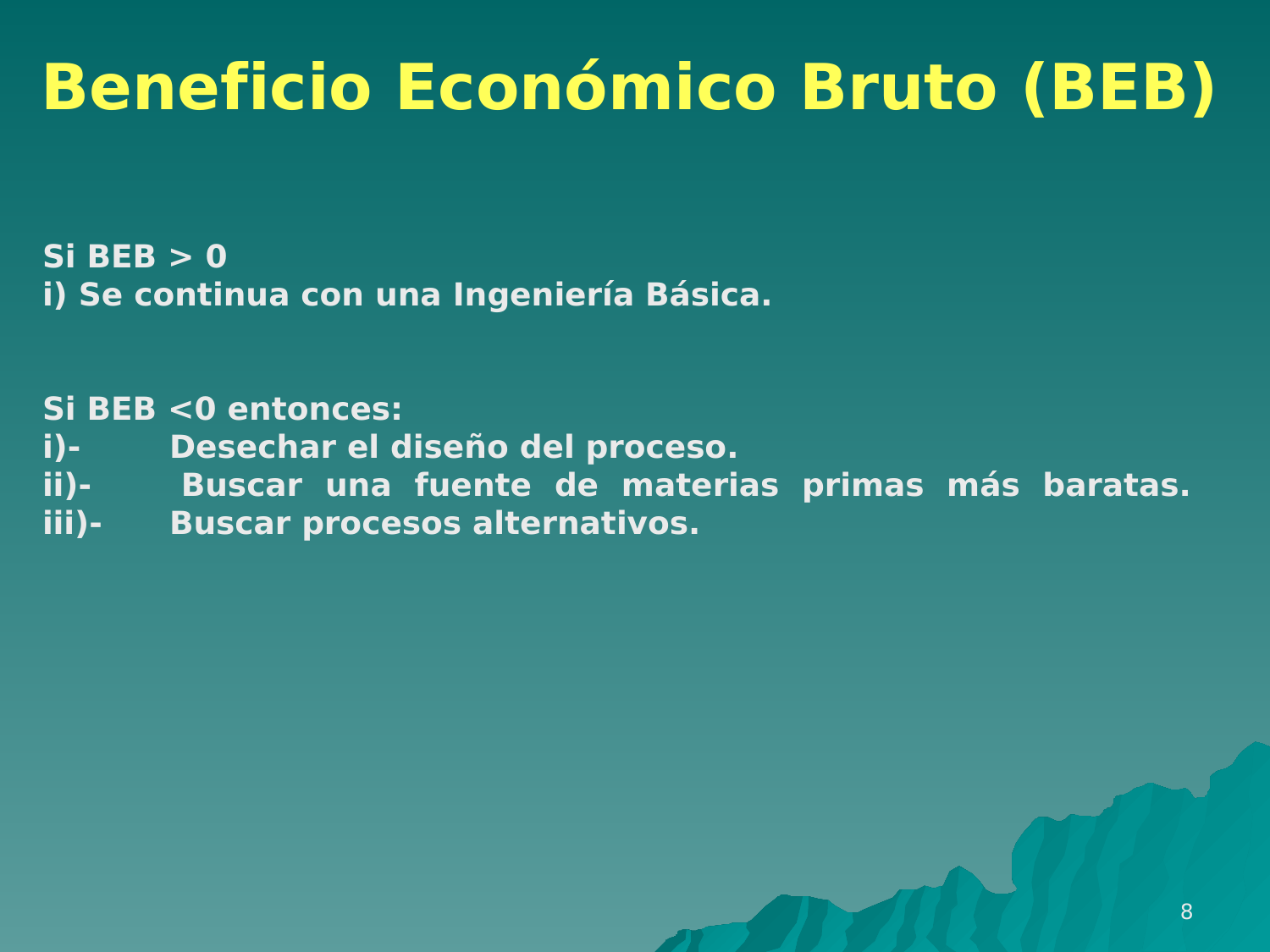

Beneficio Económico Bruto (BEB)
Si BEB > 0
i) Se continua con una Ingeniería Básica.

Si BEB <0 entonces:
i)-	Desechar el diseño del proceso.
ii)- 	Buscar una fuente de materias primas más baratas.
iii)-	Buscar procesos alternativos.

8